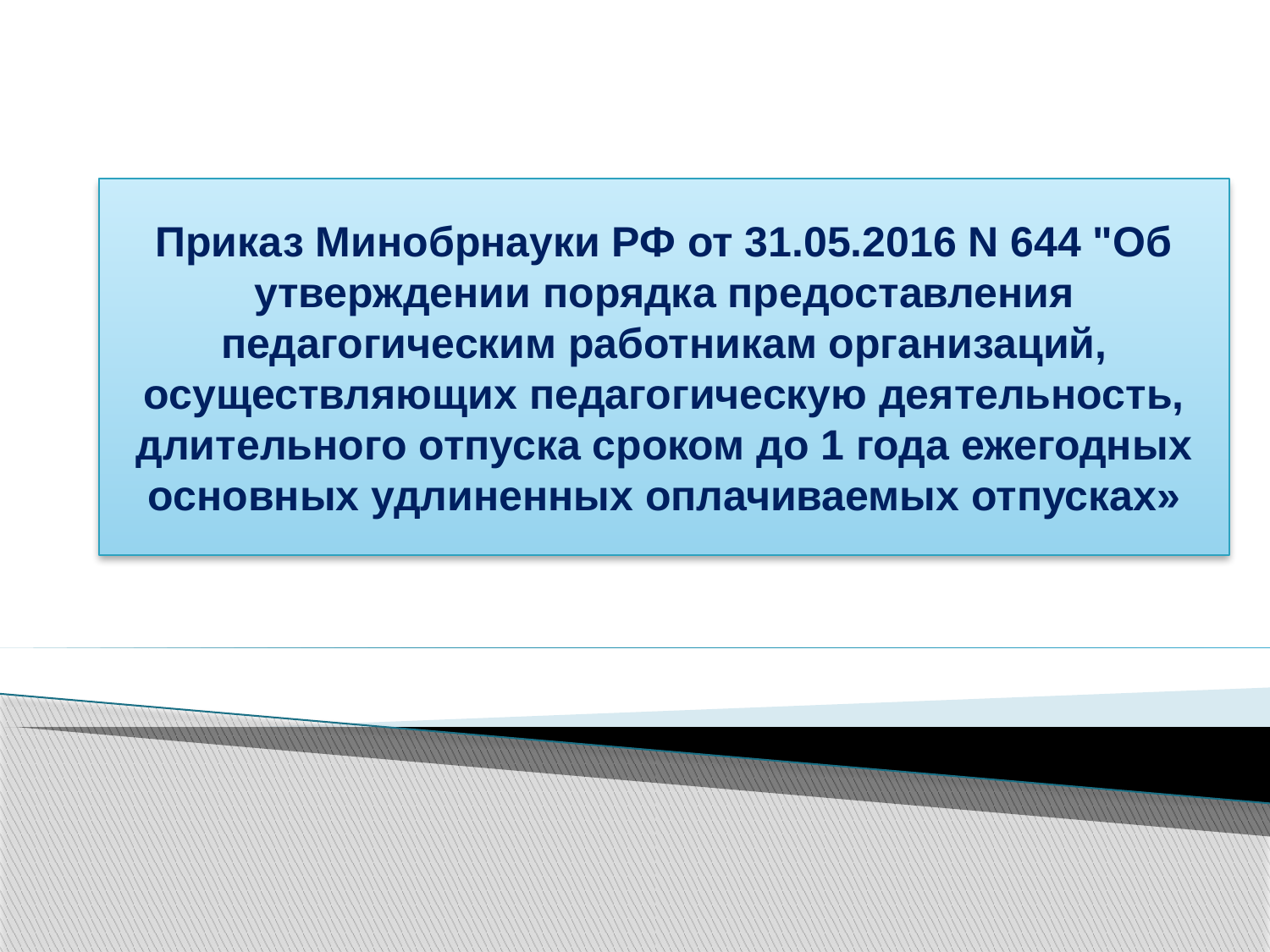

Приказ Минобрнауки РФ от 31.05.2016 N 644 "Об утверждении порядка предоставления педагогическим работникам организаций, осуществляющих педагогическую деятельность, длительного отпуска сроком до 1 года ежегодных основных удлиненных оплачиваемых отпусках»